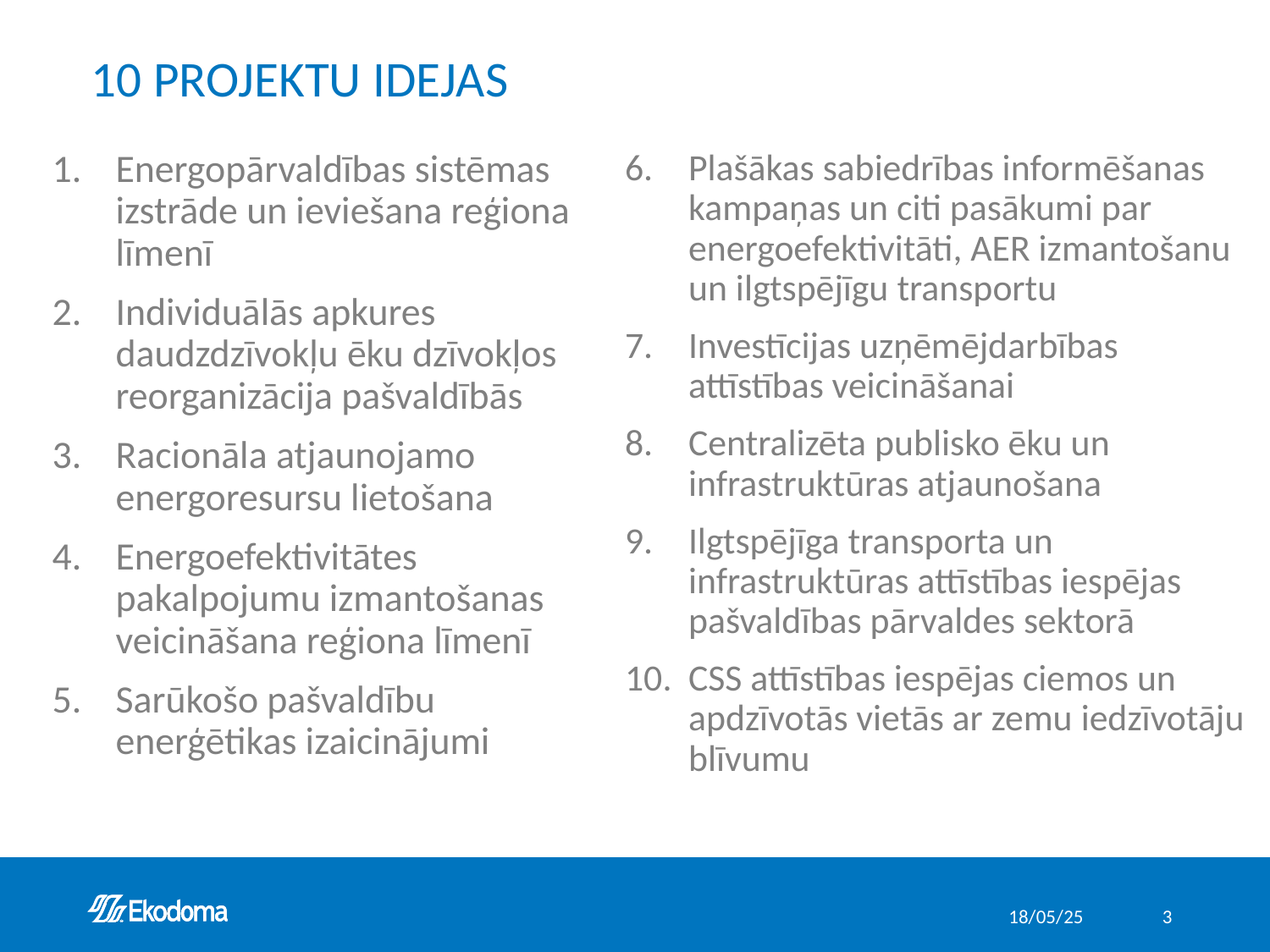

# 10 projektu idejas
Energopārvaldības sistēmas izstrāde un ieviešana reģiona līmenī
Individuālās apkures daudzdzīvokļu ēku dzīvokļos reorganizācija pašvaldībās
Racionāla atjaunojamo energoresursu lietošana
Energoefektivitātes pakalpojumu izmantošanas veicināšana reģiona līmenī
Sarūkošo pašvaldību enerģētikas izaicinājumi
Plašākas sabiedrības informēšanas kampaņas un citi pasākumi par energoefektivitāti, AER izmantošanu un ilgtspējīgu transportu
Investīcijas uzņēmējdarbības attīstības veicināšanai
Centralizēta publisko ēku un infrastruktūras atjaunošana
Ilgtspējīga transporta un infrastruktūras attīstības iespējas pašvaldības pārvaldes sektorā
CSS attīstības iespējas ciemos un apdzīvotās vietās ar zemu iedzīvotāju blīvumu
18/05/25
3